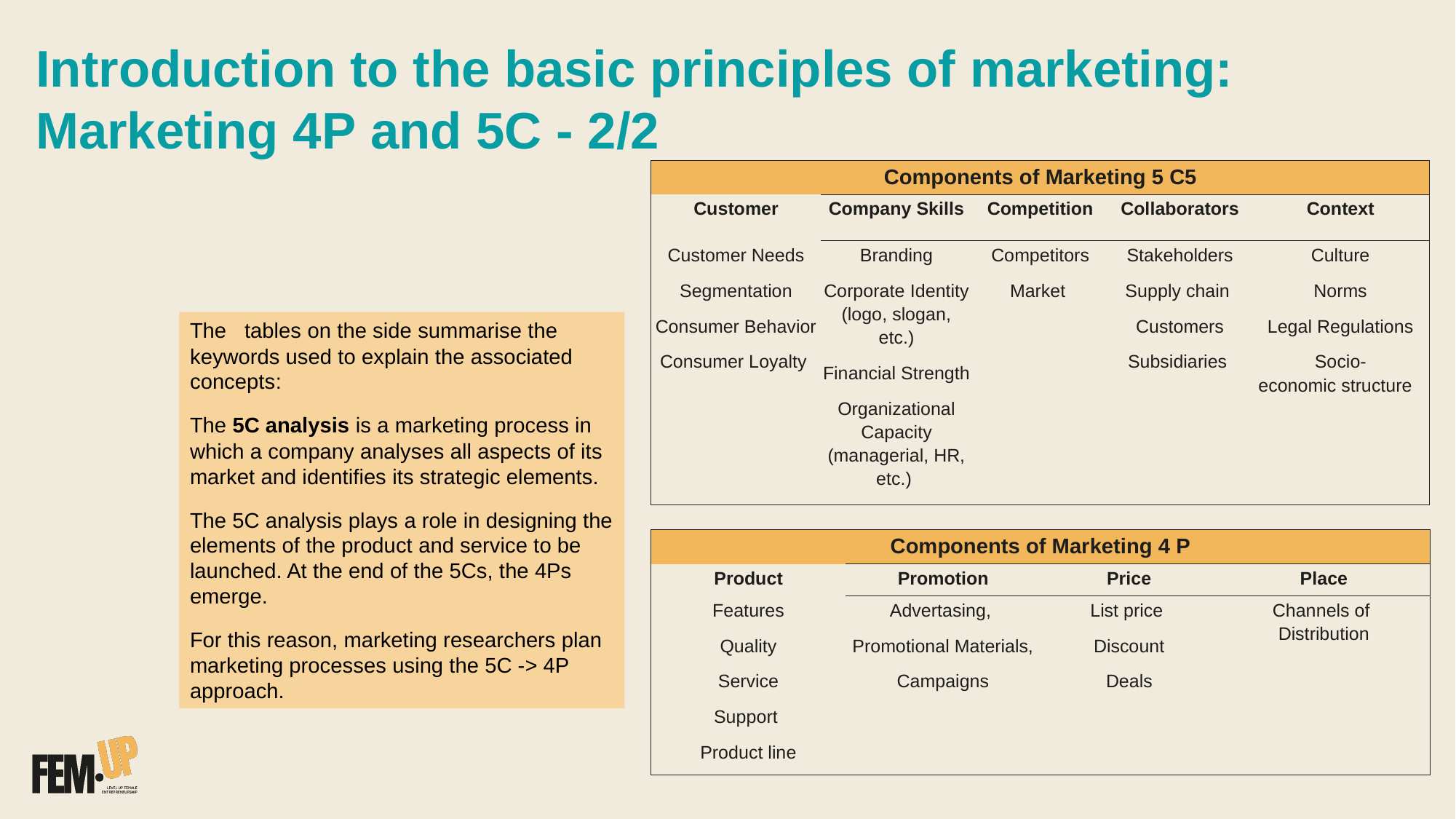

Introduction to the basic principles of marketing: Marketing 4P and 5C​ - 2/2
| Components of Marketing 5 C5​ |  |  |  |  |
| --- | --- | --- | --- | --- |
| Customer​ | Company Skills​ | Competition​ | Collaborators​ | Context​ |
| Customer Needs​ Segmentation Consumer Behavior​ Consumer Loyalty ​ | Branding​ Corporate Identity (logo, slogan, etc.)​ Financial Strength​ Organizational Capacity (managerial, HR, etc.) ​ | Competitors​ Market ​ | Stakeholders​ Supply chain ​ Customers​ Subsidiaries ​ | Culture​ Norms​ Legal Regulations​ Socio-economic structure  ​ |

The   tables on the side summarise the keywords used to explain the associated concepts:
The 5C analysis is a marketing process in which a company analyses all aspects of its market and identifies its strategic elements.
The 5C analysis plays a role in designing the elements of the product and service to be launched. At the end of the 5Cs, the 4Ps emerge.
For this reason, marketing researchers plan marketing processes using the 5C -> 4P approach.
| Components of Marketing 4 P |  |  |  |
| --- | --- | --- | --- |
| Product​ | Promotion​ | Price​ | Place​ |
| Features Quality Service Support ​ Product line | Advertasing, ​ Promotional Materials,​ Campaigns​ | List price ​ Discount​ Deals​ | Channels of  Distribution​ |